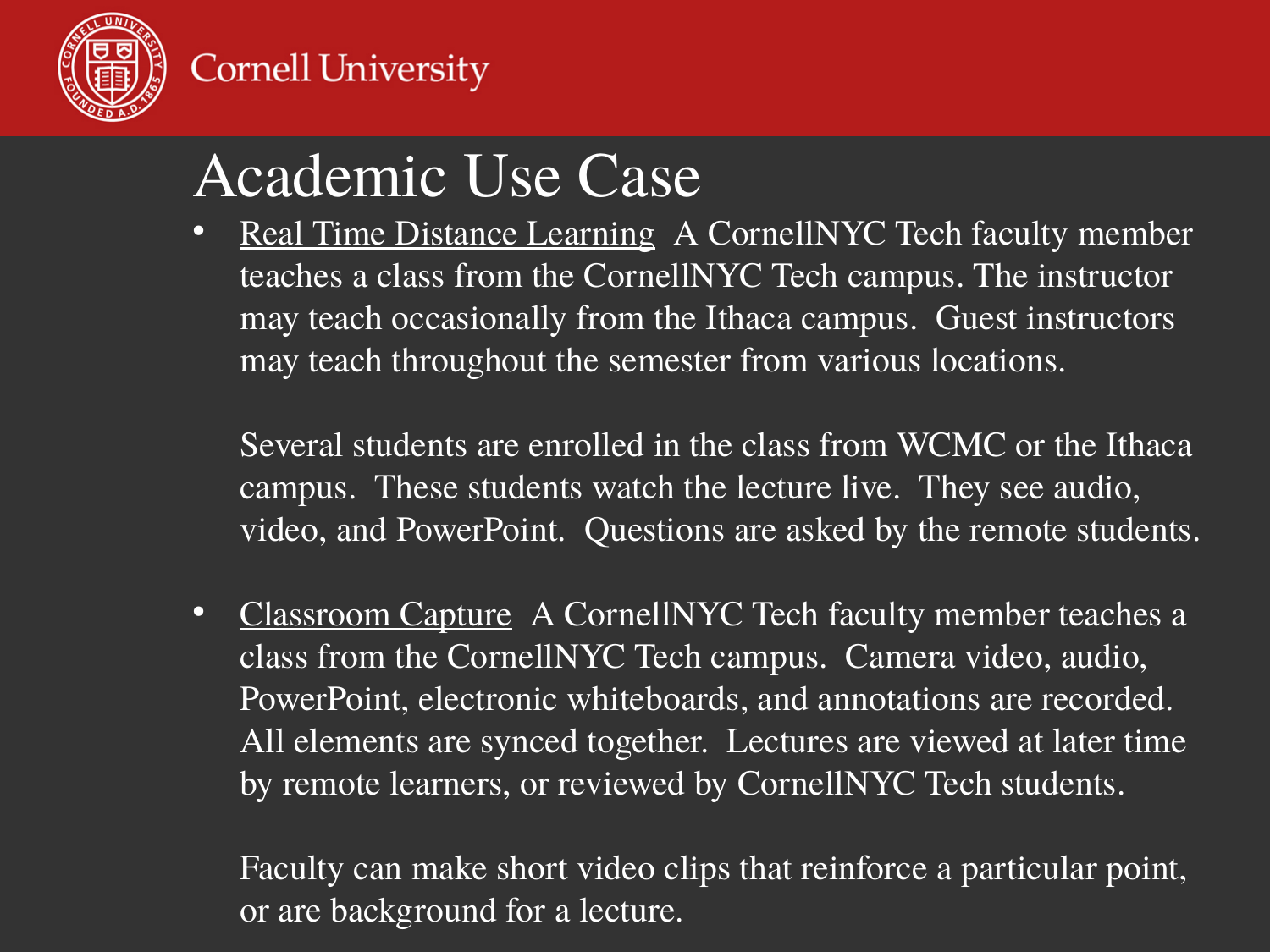

Academic Use Case
Real Time Distance Learning  A CornellNYC Tech faculty member teaches a class from the CornellNYC Tech campus. The instructor may teach occasionally from the Ithaca campus.  Guest instructors may teach throughout the semester from various locations.
Several students are enrolled in the class from WCMC or the Ithaca campus.  These students watch the lecture live.  They see audio, video, and PowerPoint.  Questions are asked by the remote students.

Classroom Capture  A CornellNYC Tech faculty member teaches a class from the CornellNYC Tech campus.  Camera video, audio, PowerPoint, electronic whiteboards, and annotations are recorded.  All elements are synced together.  Lectures are viewed at later time by remote learners, or reviewed by CornellNYC Tech students.
Faculty can make short video clips that reinforce a particular point, or are background for a lecture.